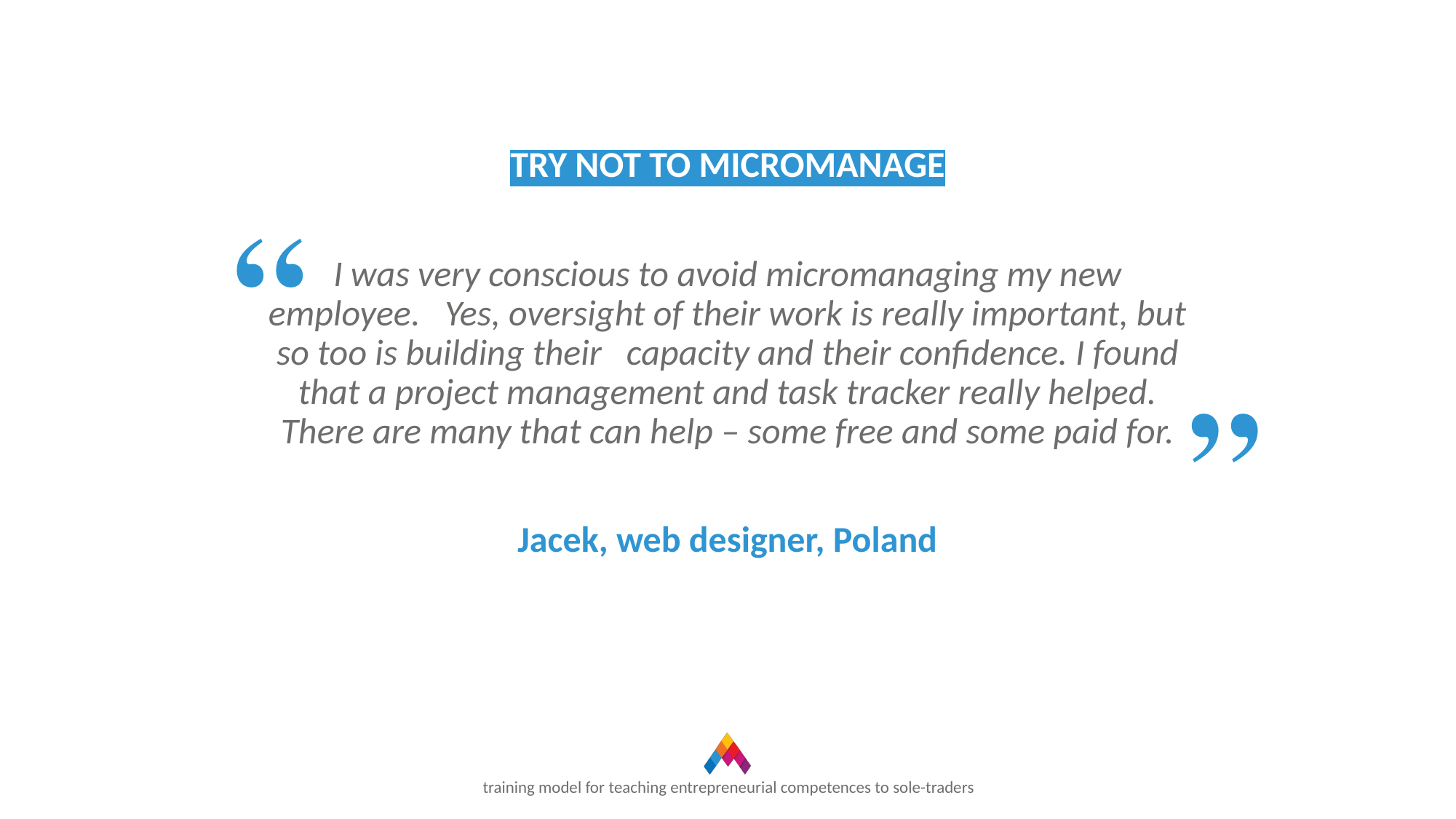

TRY NOT TO MICROMANAGE

I was very conscious to avoid micromanaging my new employee.   Yes, oversight of their work is really important, but so too is building their   capacity and their confidence. I found that a project management and task tracker really helped. There are many that can help – some free and some paid for.

Jacek, web designer, Poland
“
“